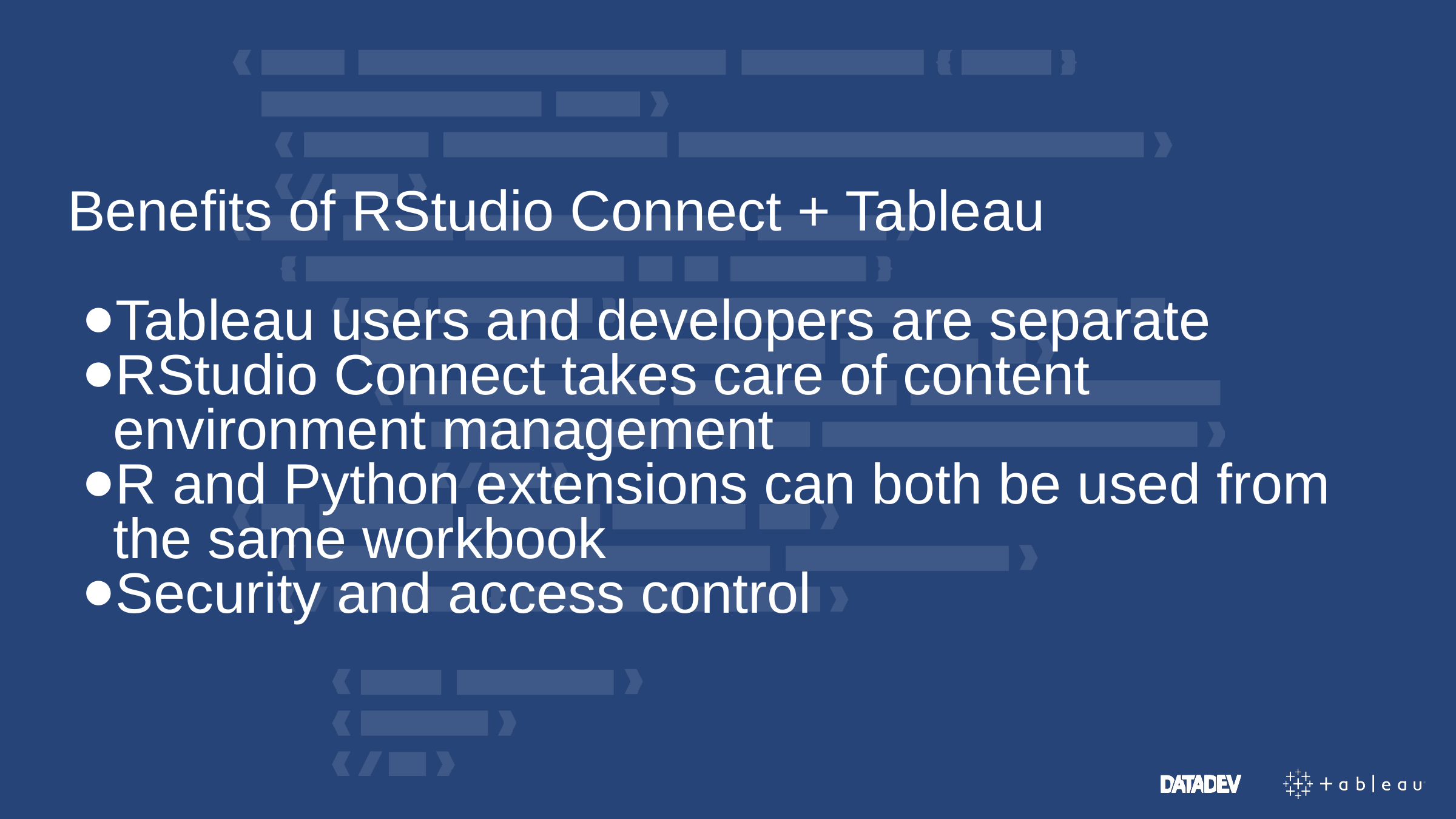

Benefits of RStudio Connect + Tableau

Tableau users and developers are separate
RStudio Connect takes care of content environment management
R and Python extensions can both be used from the same workbook
Security and access control